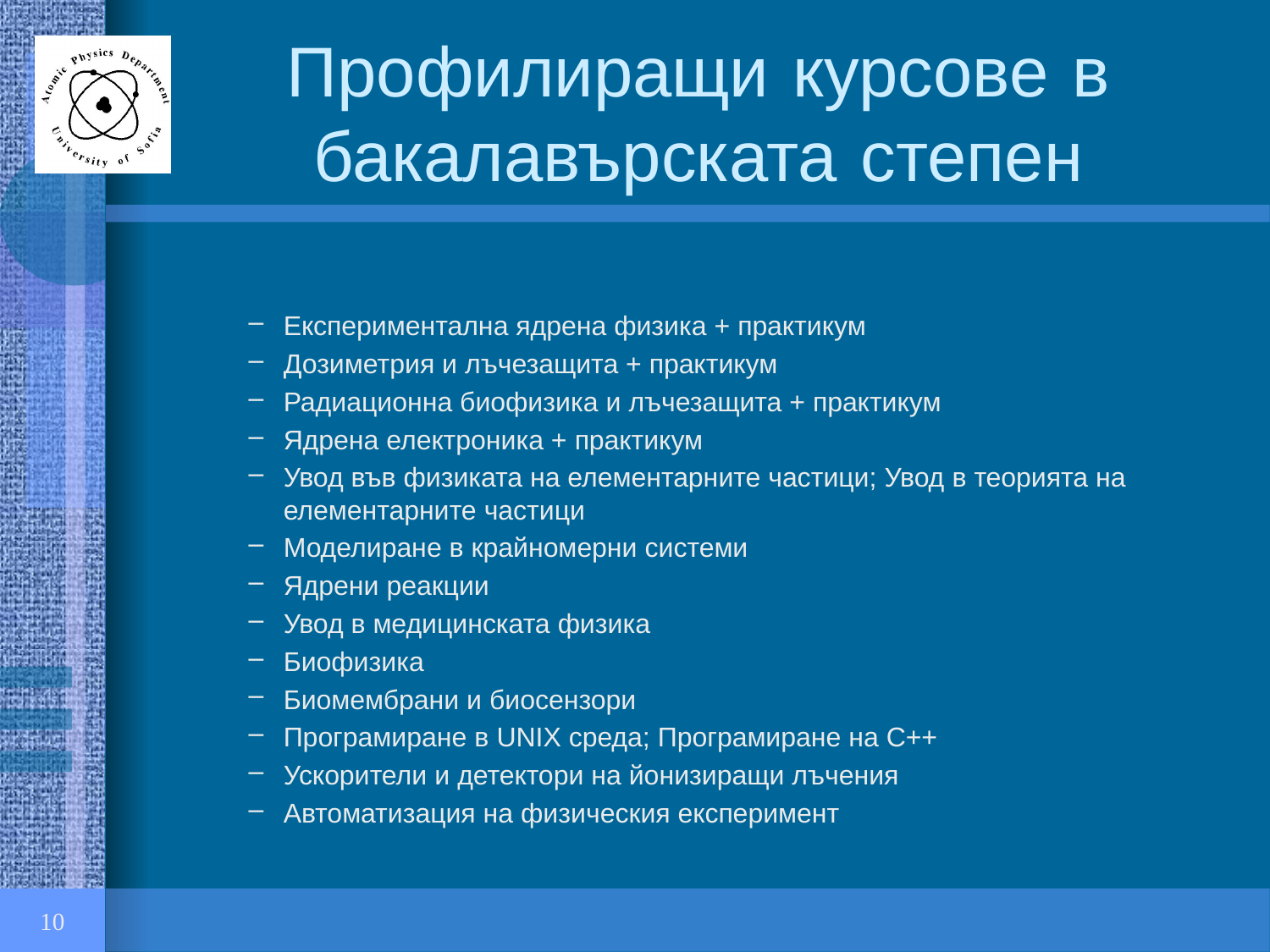

# Профилиращи курсове в бакалавърската степен

Експериментална ядрена физика + практикум
Дозиметрия и лъчезащита + практикум
Радиационна биофизика и лъчезащита + практикум
Ядрена електроника + практикум
Увод във физиката на елементарните частици; Увод в теорията на елементарните частици
Моделиране в крайномерни системи
Ядрени реакции
Увод в медицинската физика
Биофизика
Биомембрани и биосензори
Програмиране в UNIX среда; Програмиране на С++
Ускорители и детектори на йонизиращи лъчения
Автоматизация на физическия експеримент

10